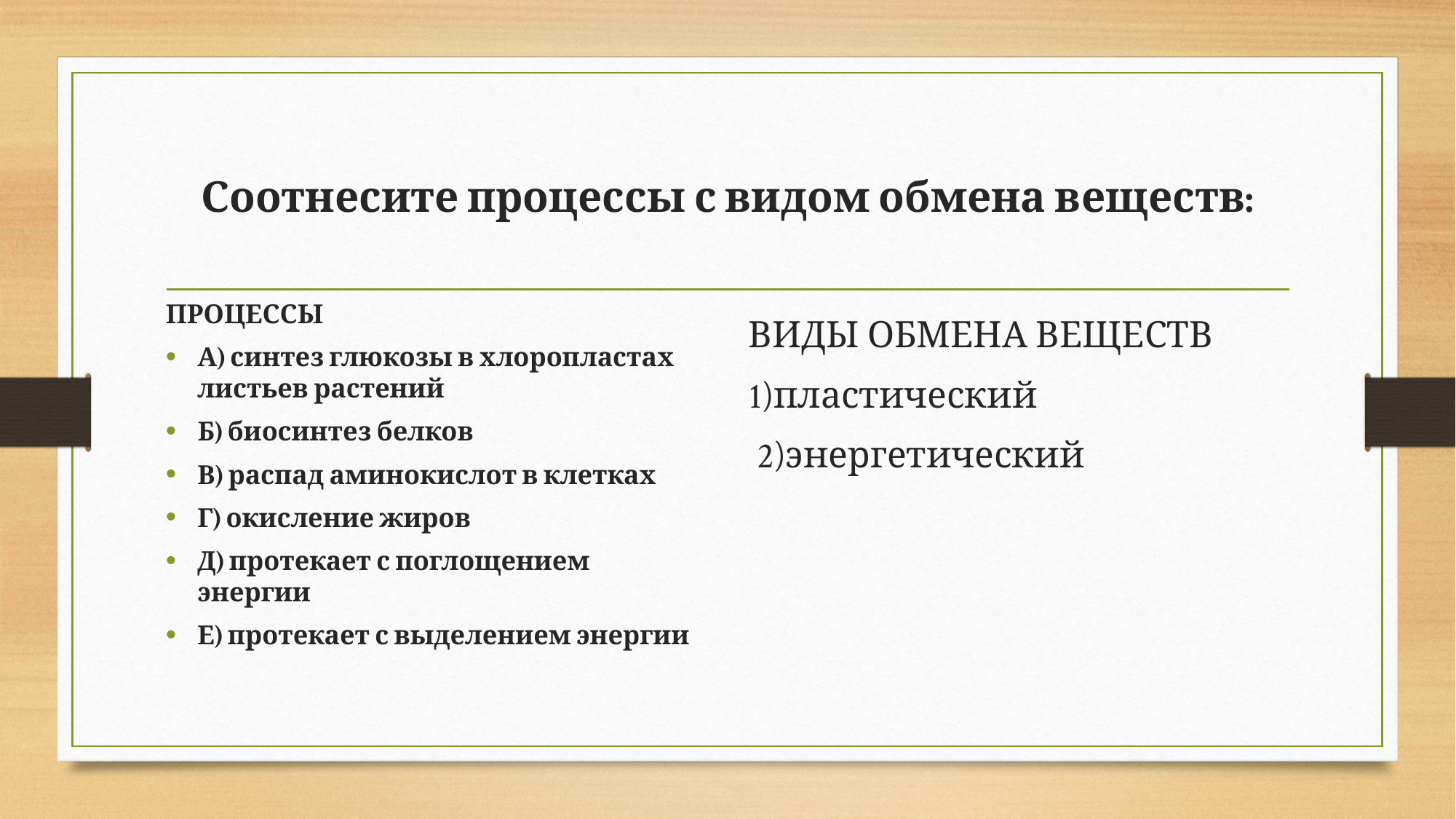

# Соотнесите процессы с видом обмена веществ:
ПРОЦЕССЫ
А) синтез глюкозы в хлоропластах листьев растений
Б) биосинтез белков
В) распад аминокислот в клетках
Г) окисление жиров
Д) протекает с поглощением энергии
Е) протекает с выделением энергии

ВИДЫ ОБМЕНА ВЕЩЕСТВ
1)пластический
 2)энергетический